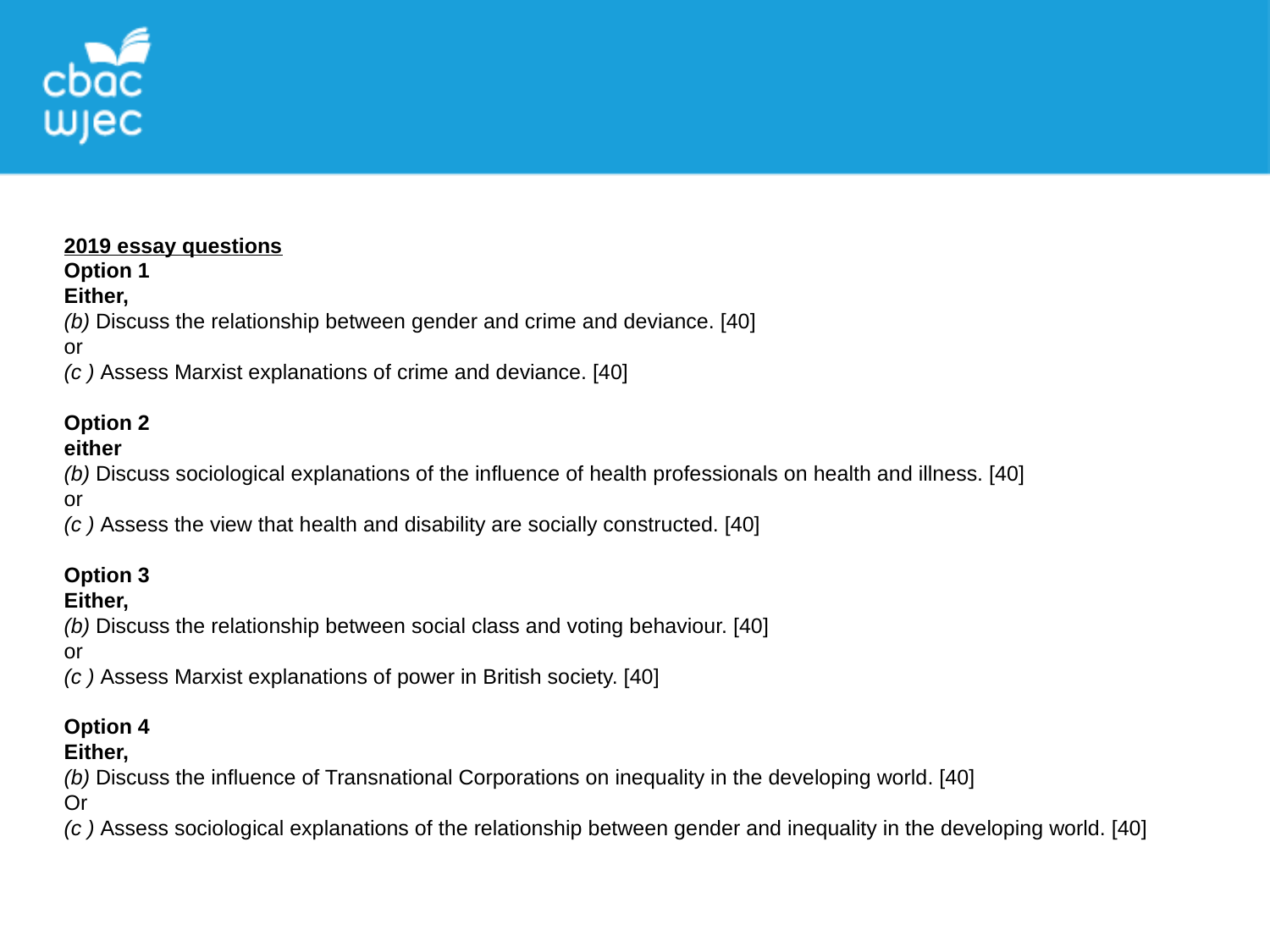

2019 essay questions
Option 1
Either,
(b) Discuss the relationship between gender and crime and deviance. [40]
or
(c ) Assess Marxist explanations of crime and deviance. [40]

Option 2
either
(b) Discuss sociological explanations of the influence of health professionals on health and illness. [40]
or
(c ) Assess the view that health and disability are socially constructed. [40]

Option 3
Either,
(b) Discuss the relationship between social class and voting behaviour. [40]
or
(c ) Assess Marxist explanations of power in British society. [40]

Option 4
Either,
(b) Discuss the influence of Transnational Corporations on inequality in the developing world. [40]
Or
(c ) Assess sociological explanations of the relationship between gender and inequality in the developing world. [40]